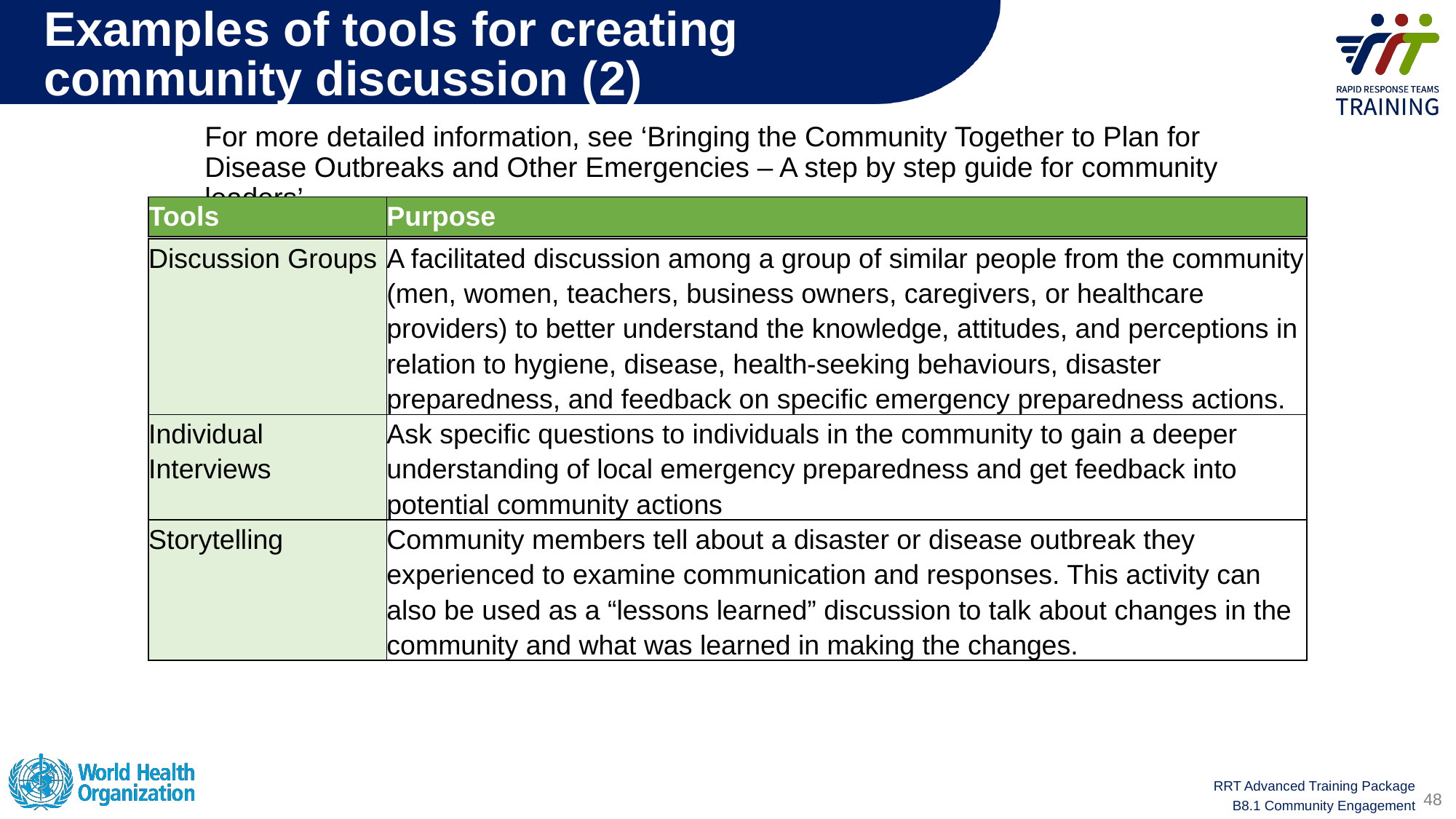

# Examples of tools for creating community discussion (2)
For more detailed information, see ‘Bringing the Community Together to Plan for Disease Outbreaks and Other Emergencies – A step by step guide for community leaders’
| Tools | Purpose |
| --- | --- |
| Discussion Groups | A facilitated discussion among a group of similar people from the community (men, women, teachers, business owners, caregivers, or healthcare providers) to better understand the knowledge, attitudes, and perceptions in relation to hygiene, disease, health-seeking behaviours, disaster preparedness, and feedback on specific emergency preparedness actions. |
| --- | --- |
| Individual Interviews | Ask specific questions to individuals in the community to gain a deeper understanding of local emergency preparedness and get feedback into potential community actions |
| Storytelling | Community members tell about a disaster or disease outbreak they experienced to examine communication and responses. This activity can also be used as a “lessons learned” discussion to talk about changes in the community and what was learned in making the changes. |